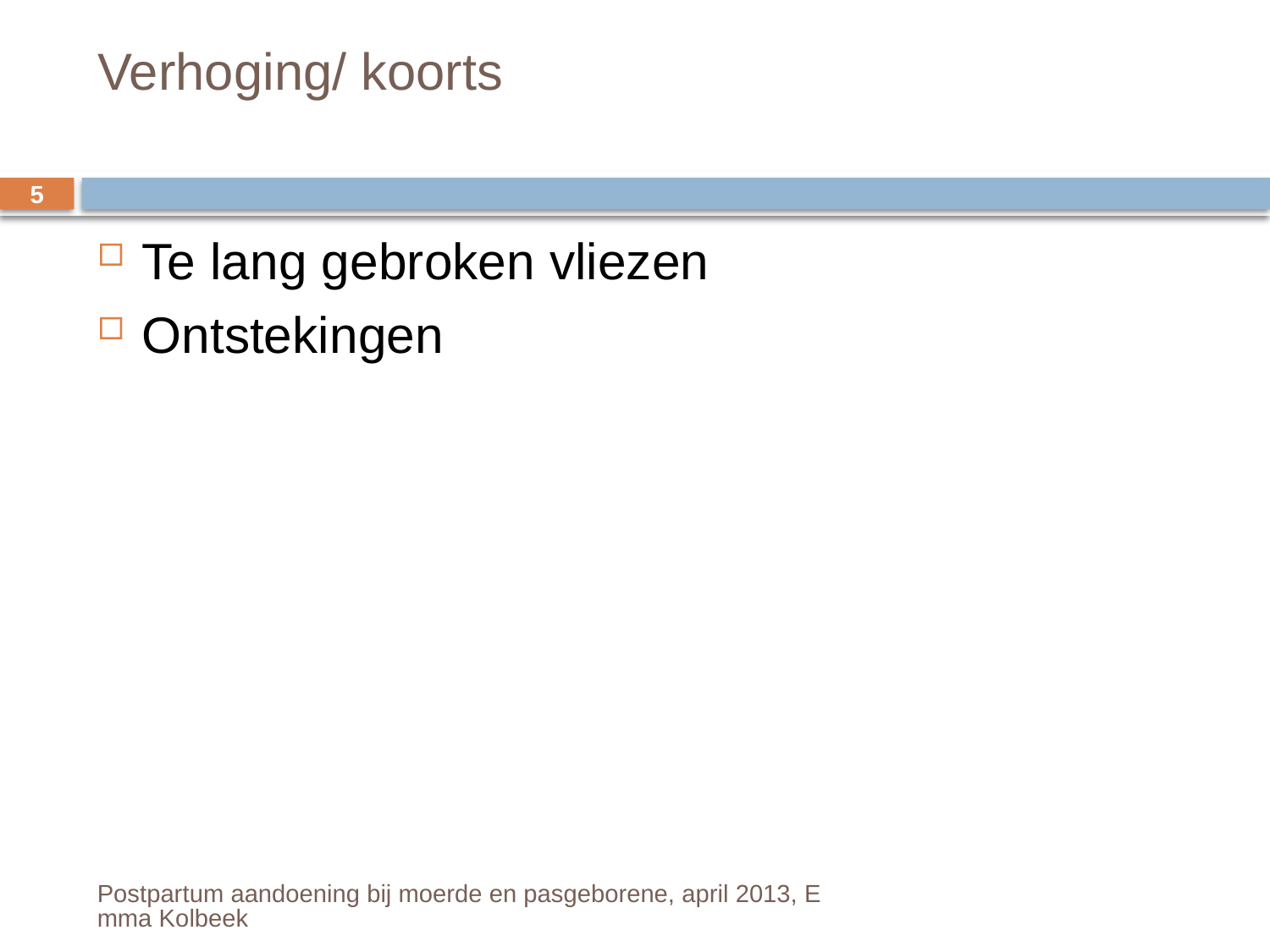

# Verhoging/ koorts
5
Te lang gebroken vliezen
Ontstekingen

Postpartum aandoening bij moerde en pasgeborene, april 2013, Emma Kolbeek